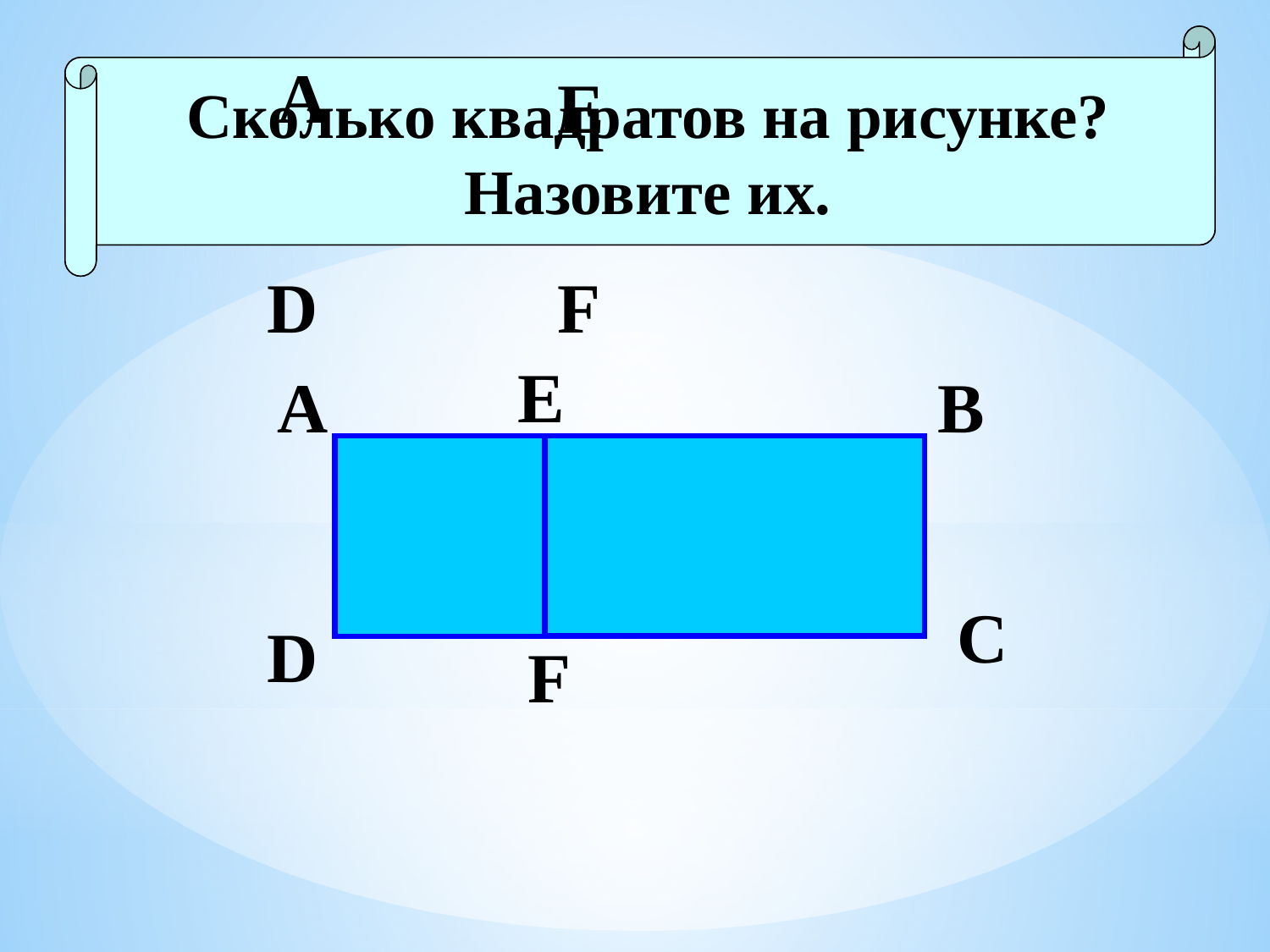

№3, стр. 51.

Сколько квадратов на рисунке?
Назовите их.

A
E
D
F
E
A
B

C
D
#
F